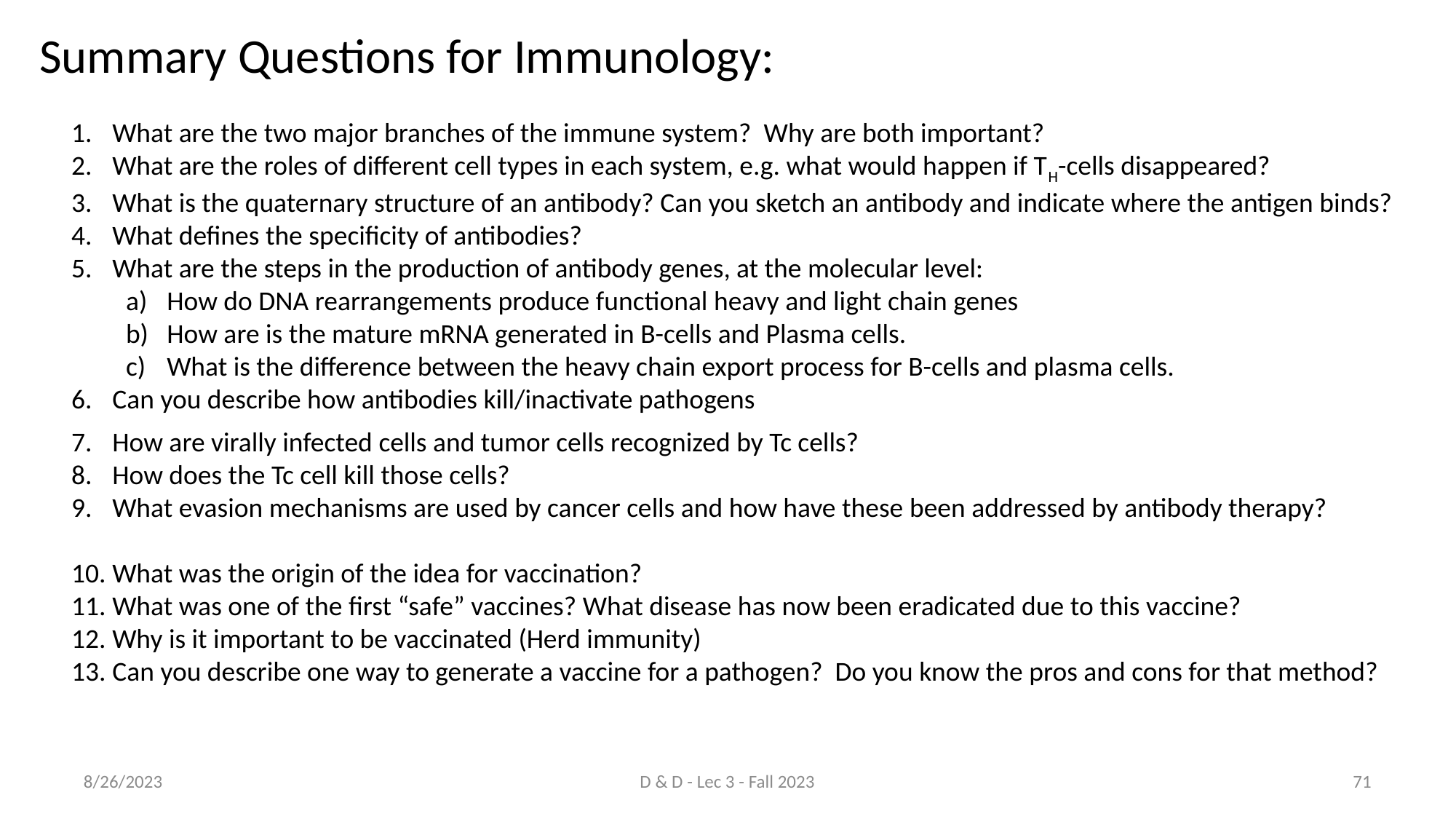

Summary Questions for Immunology:
What are the two major branches of the immune system?  Why are both important?
What are the roles of different cell types in each system, e.g. what would happen if TH-cells disappeared?
What is the quaternary structure of an antibody? Can you sketch an antibody and indicate where the antigen binds?
What defines the specificity of antibodies?
What are the steps in the production of antibody genes, at the molecular level:
How do DNA rearrangements produce functional heavy and light chain genes
How are is the mature mRNA generated in B-cells and Plasma cells.
What is the difference between the heavy chain export process for B-cells and plasma cells.
Can you describe how antibodies kill/inactivate pathogens
How are virally infected cells and tumor cells recognized by Tc cells?
How does the Tc cell kill those cells?
What evasion mechanisms are used by cancer cells and how have these been addressed by antibody therapy?

What was the origin of the idea for vaccination?
What was one of the first “safe” vaccines? What disease has now been eradicated due to this vaccine?
Why is it important to be vaccinated (Herd immunity)
Can you describe one way to generate a vaccine for a pathogen?  Do you know the pros and cons for that method?
8/26/2023
D & D - Lec 3 - Fall 2023
71